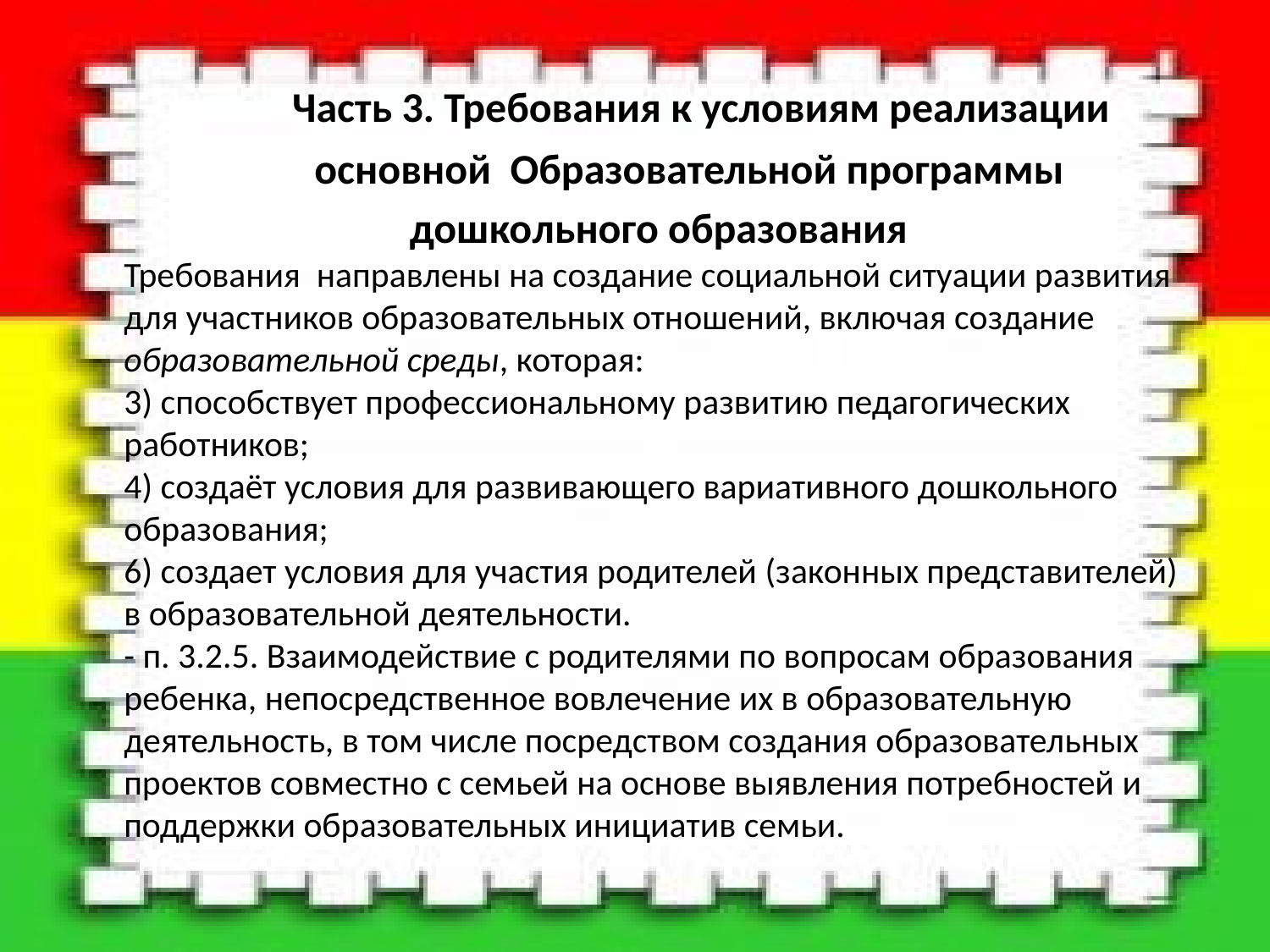

#
                 Часть 3. Требования к условиям реализации
                         основной  Образовательной программы
                                   дошкольного образования
Требования  направлены на создание социальной ситуации развития для участников образовательных отношений, включая создание образовательной среды, которая:
3) способствует профессиональному развитию педагогических работников;
4) создаёт условия для развивающего вариативного дошкольного образования;
6) создает условия для участия родителей (законных представителей) в образовательной деятельности.
- п. 3.2.5. Взаимодействие с родителями по вопросам образования ребенка, непосредственное вовлечение их в образовательную деятельность, в том числе посредством создания образовательных проектов совместно с семьей на основе выявления потребностей и поддержки образовательных инициатив семьи.